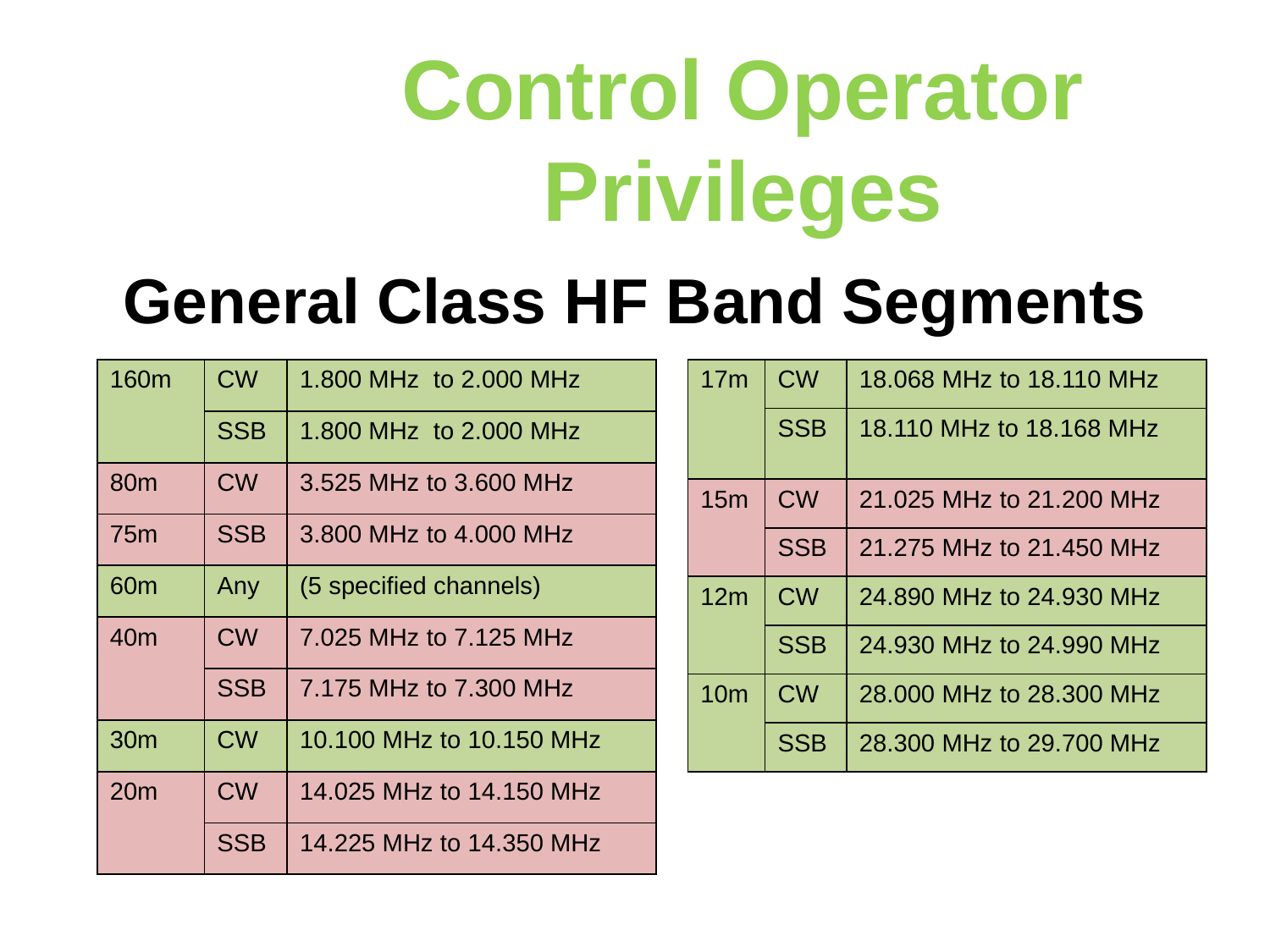

Control Operator Privileges
General Class HF Band Segments
| 160m | CW | 1.800 MHz to 2.000 MHz |
| --- | --- | --- |
|  | SSB | 1.800 MHz to 2.000 MHz |
| 80m | CW | 3.525 MHz to 3.600 MHz |
| 75m | SSB | 3.800 MHz to 4.000 MHz |
| 60m | Any | (5 specified channels) |
| 40m | CW | 7.025 MHz to 7.125 MHz |
|  | SSB | 7.175 MHz to 7.300 MHz |
| 30m | CW | 10.100 MHz to 10.150 MHz |
| 20m | CW | 14.025 MHz to 14.150 MHz |
|  | SSB | 14.225 MHz to 14.350 MHz |
| 17m | CW | 18.068 MHz to 18.110 MHz |
| --- | --- | --- |
|  | SSB | 18.110 MHz to 18.168 MHz |
| 15m | CW | 21.025 MHz to 21.200 MHz |
|  | SSB | 21.275 MHz to 21.450 MHz |
| 12m | CW | 24.890 MHz to 24.930 MHz |
|  | SSB | 24.930 MHz to 24.990 MHz |
| 10m | CW | 28.000 MHz to 28.300 MHz |
|  | SSB | 28.300 MHz to 29.700 MHz |